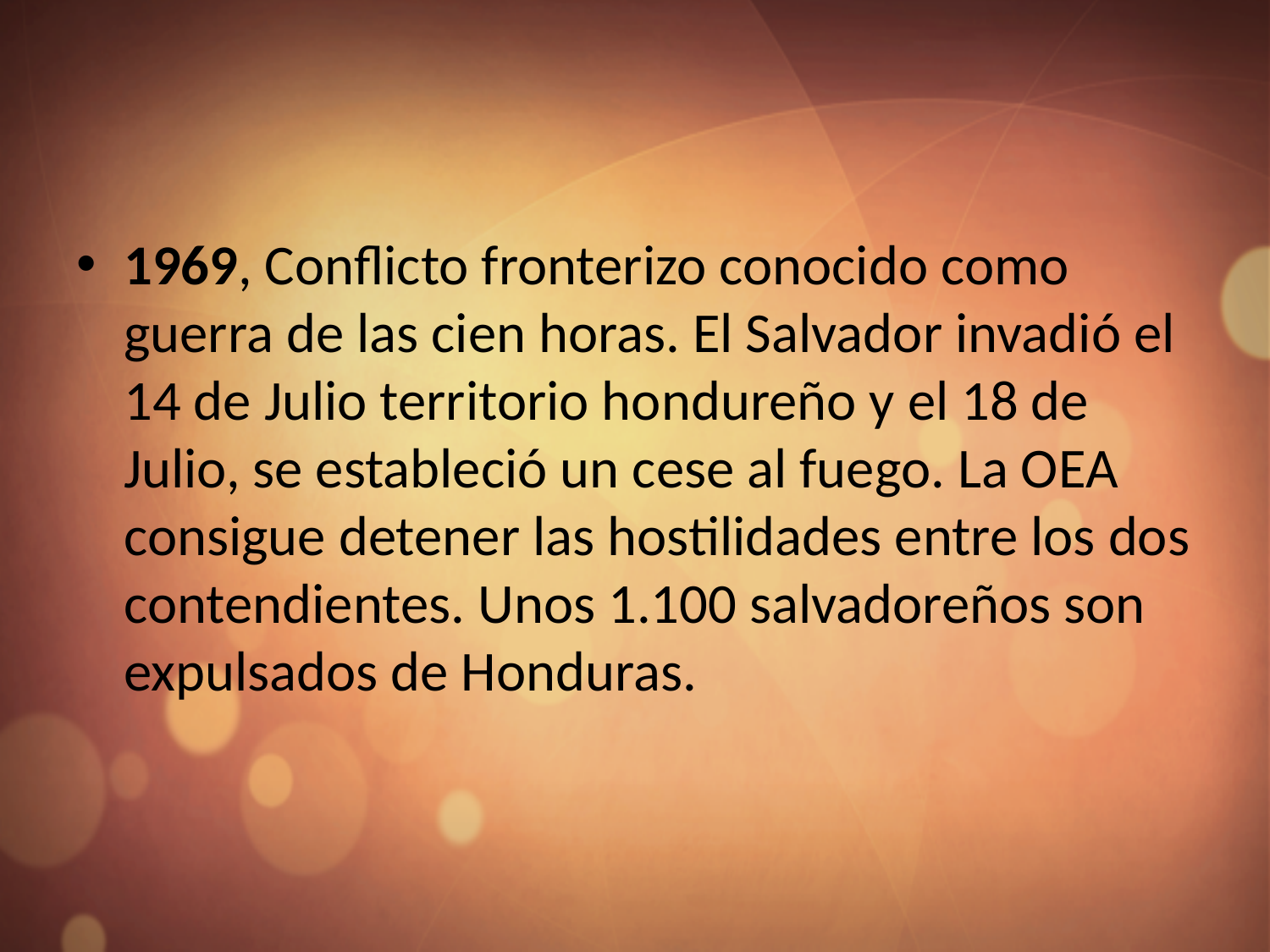

1969, Conflicto fronterizo conocido como guerra de las cien horas. El Salvador invadió el 14 de Julio territorio hondureño y el 18 de Julio, se estableció un cese al fuego. La OEA consigue detener las hostilidades entre los dos contendientes. Unos 1.100 salvadoreños son expulsados de Honduras.